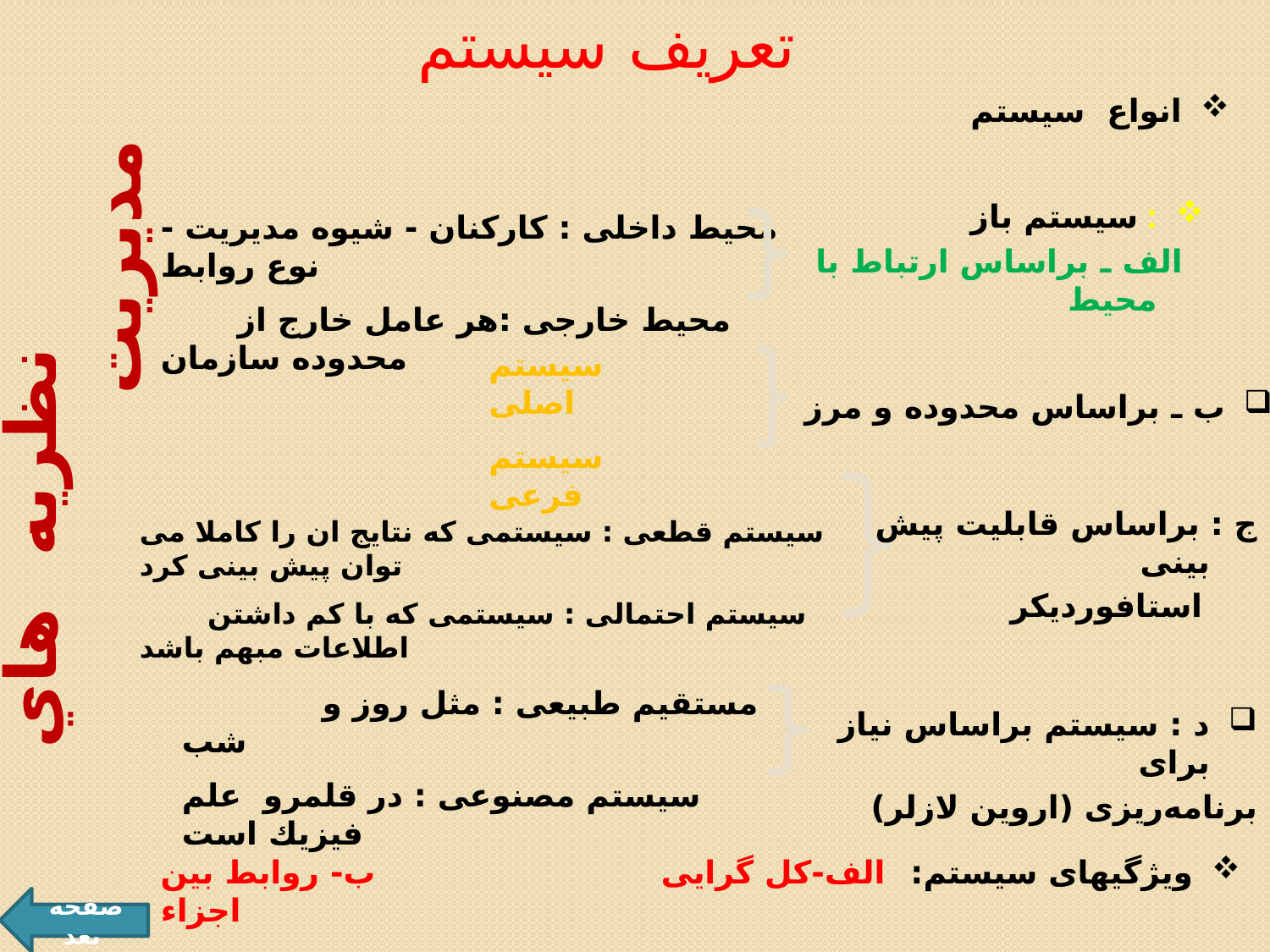

# تعریف سیستم
انواع  سیستم

: سیستم باز
  الف ـ براساس ارتباط با محیط
محیط داخلی : كاركنان - شیوه مدیریت - نوع روابط
       محیط خارجی :هر عامل خارج از محدوده سازمان

سیستم اصلی
سیستم فرعی

ب ـ براساس محدوده و مرز
    نظريه هاي مديريت

ج : براساس قابلیت پیش بینی
     استافوردیكر
سیستم قطعی : سیستمی كه نتایج ان را كاملا می توان پیش بینی كرد
       سیستم احتمالی : سیستمی كه با كم داشتن اطلاعات مبهم باشد
                 مستقیم طبیعی : مثل روز و شب
سیستم مصنوعی : در قلمرو  علم فیزیك است

د : سیستم براساس نیاز برای
برنامه‌ریزی (اروین لازلر)
الف-کل گرایی                          ب- روابط بین اجزاء
ویژگیهای سیستم:
صفحه  بعد